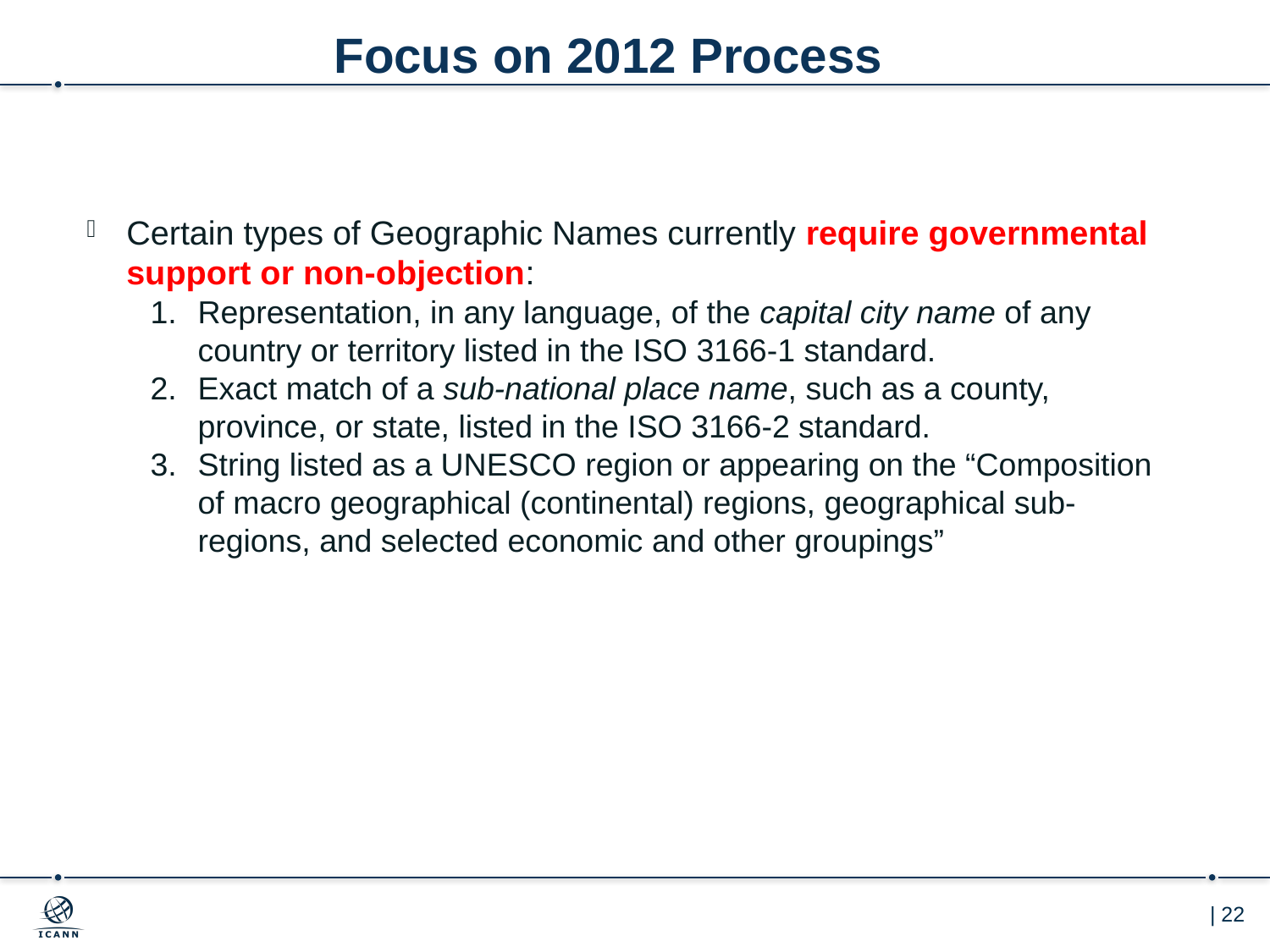

# Focus on 2012 Process

Certain types of Geographic Names currently require governmental support or non-objection:
Representation, in any language, of the capital city name of any country or territory listed in the ISO 3166-1 standard.
Exact match of a sub-national place name, such as a county, province, or state, listed in the ISO 3166-2 standard.
String listed as a UNESCO region or appearing on the “Composition of macro geographical (continental) regions, geographical sub-regions, and selected economic and other groupings”